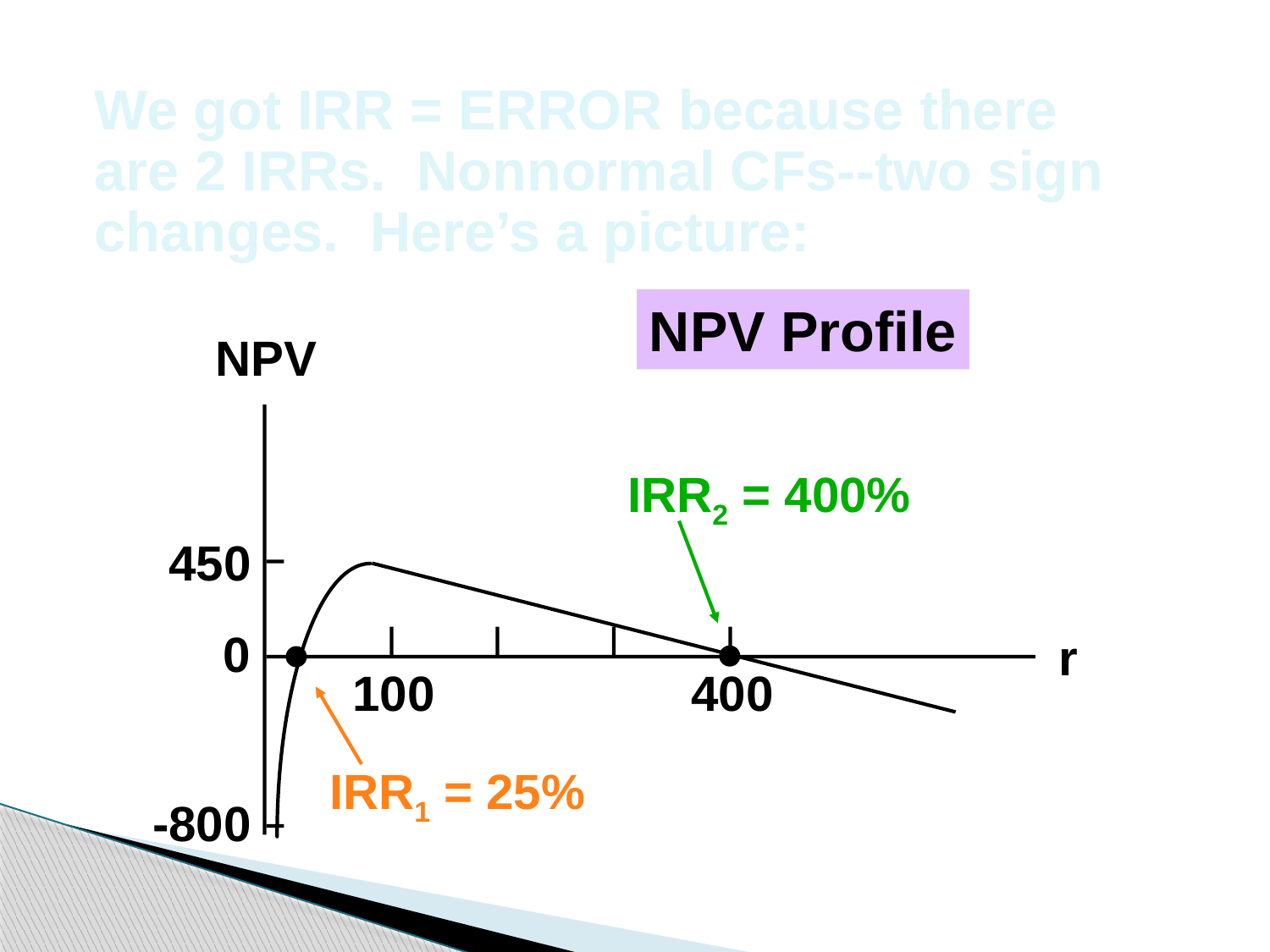

We got IRR = ERROR because there
are 2 IRRs.  Nonnormal CFs--two sign
changes.  Here’s a picture:
NPV Profile
NPV

IRR2 = 400%

450

0
r

100
400

IRR1 = 25%
-800